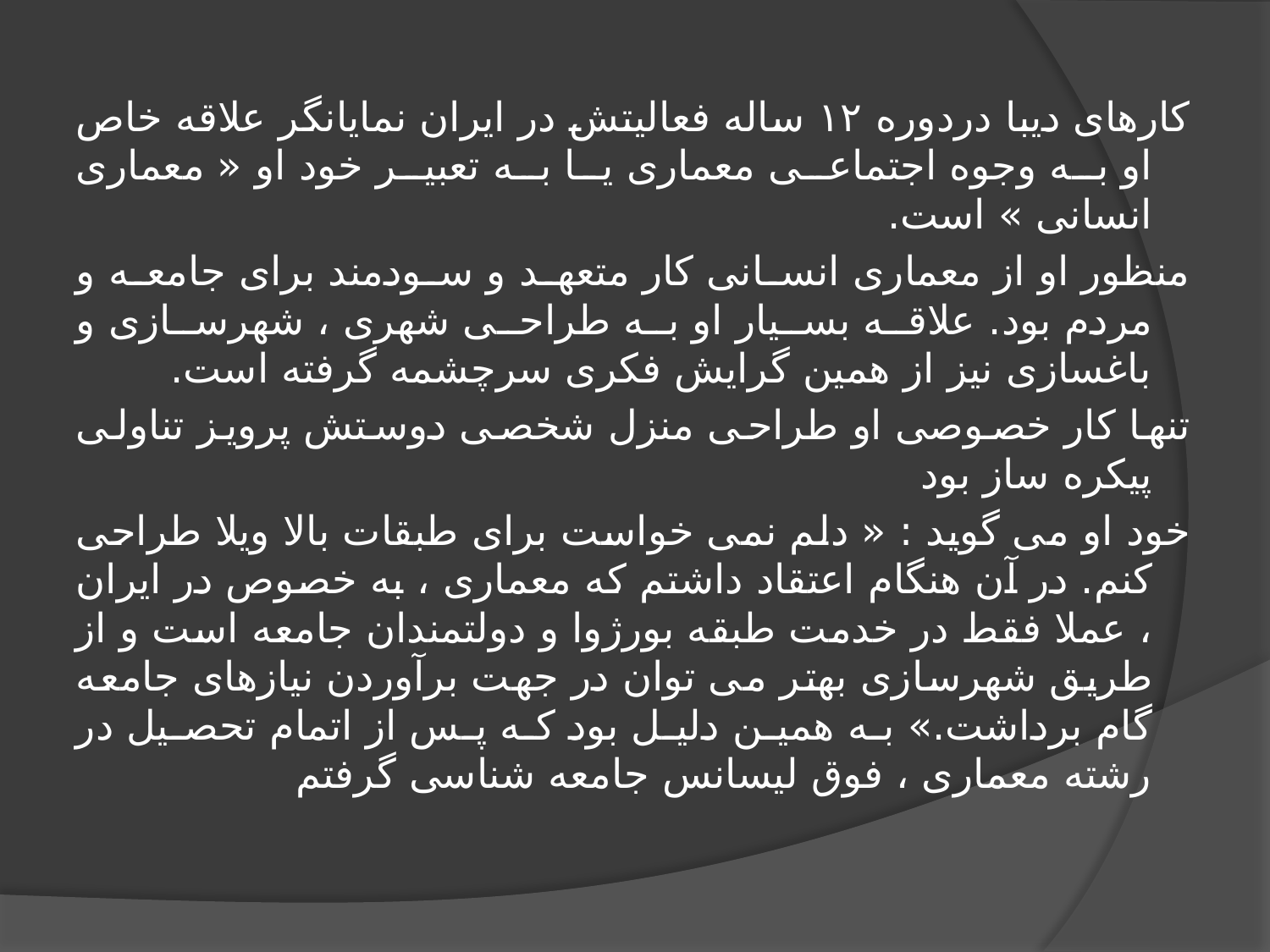

کارهای دیبا دردوره ۱۲ ساله فعالیتش در ایران نمایانگر علاقه خاص او به وجوه اجتماعی معماری یا به تعبیر خود او « معماری انسانی » است.
منظور او از معماری انسانی کار متعهد و سودمند برای جامعه و مردم بود. علاقه بسیار او به طراحی شهری ، شهرسازی و باغسازی نیز از همین گرایش فکری سرچشمه گرفته است.
تنها کار خصوصی او طراحی منزل شخصی دوستش پرویز تناولی پیکره ساز بود
خود او می گوید : « دلم نمی خواست برای طبقات بالا ویلا طراحی کنم. در آن هنگام اعتقاد داشتم که معماری ، به خصوص در ایران ، عملا فقط در خدمت طبقه بورژوا و دولتمندان جامعه است و از طریق شهرسازی بهتر می توان در جهت برآوردن نیازهای جامعه گام برداشت.» به همین دلیل بود که پس از اتمام تحصیل در رشته معماری ، فوق لیسانس جامعه شناسی گرفتم